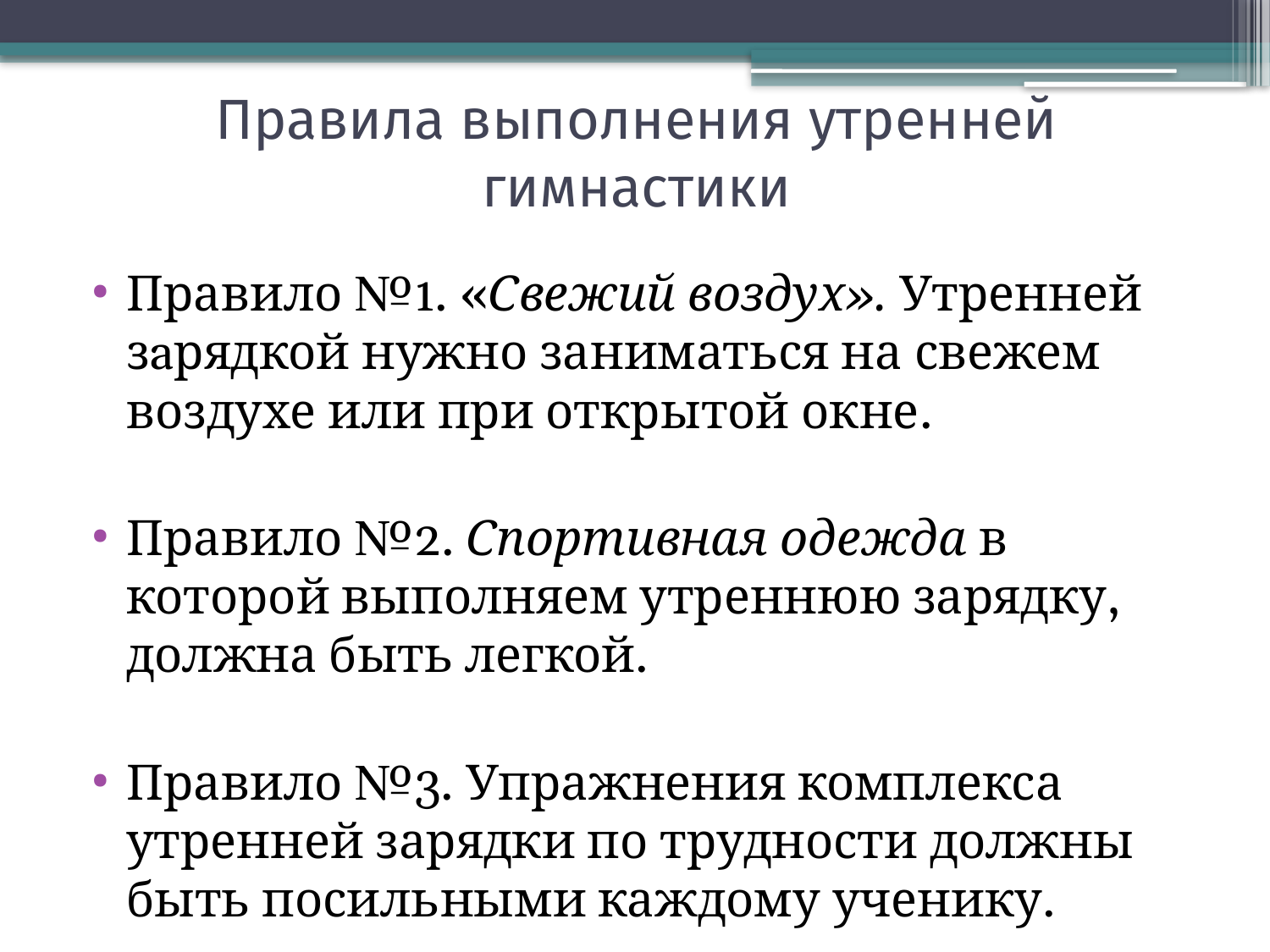

# Правила выполнения утренней гимнастики
Правило №1. «Свежий воздух». Утренней зaрядкой нужно заниматься на свежем воздухе или при открытой окне.

Правило №2. Спортивная одежда в которой выполняем утреннюю зарядку, должна быть легкой.

Правило №3. Упражнения комплекса утренней зарядки по трудности должны быть посильными каждому ученику.